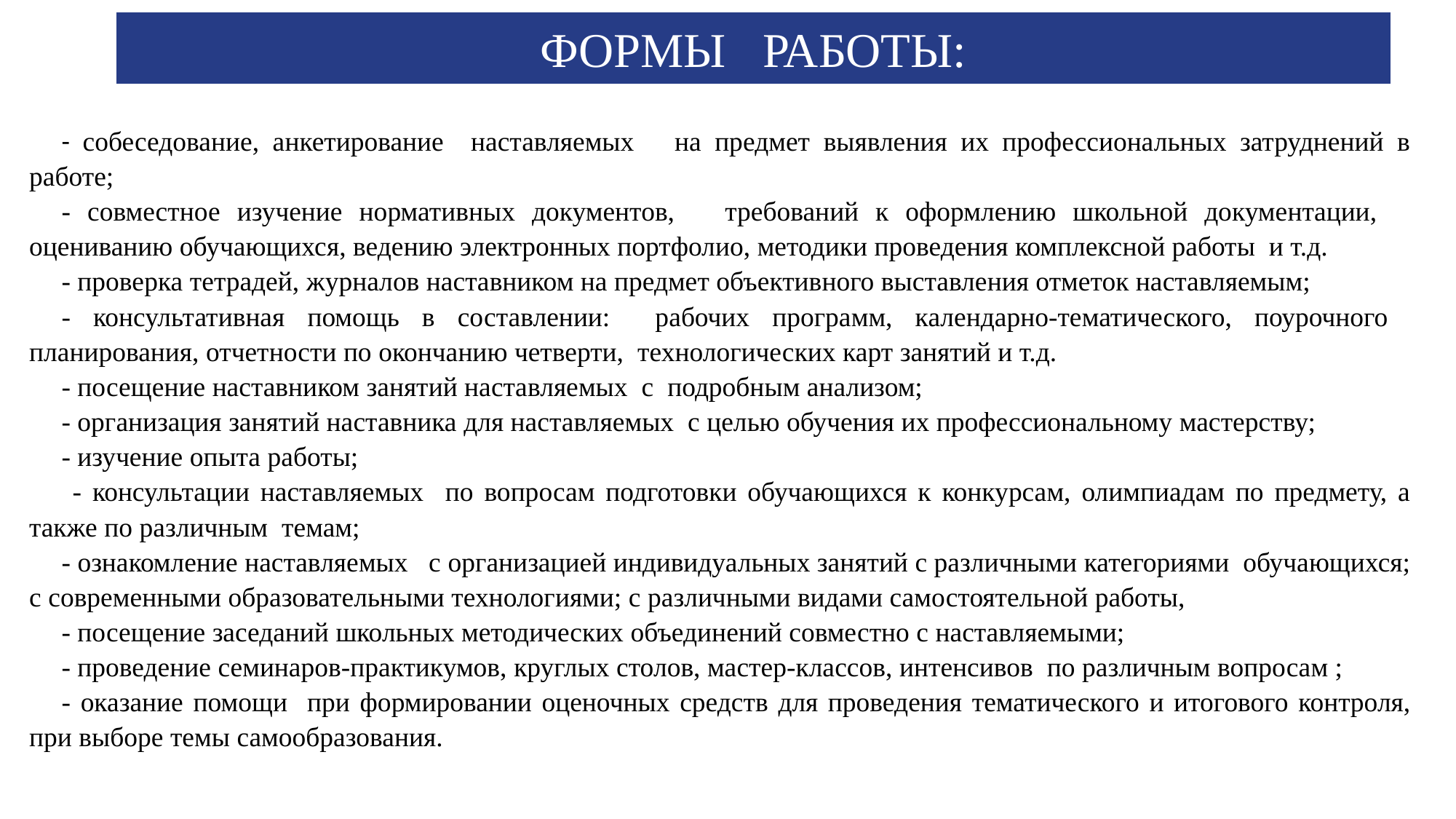

ФОРМЫ   РАБОТЫ:

- собеседование, анкетирование  наставляемых   на предмет выявления их профессиональных затруднений в работе;
- совместное изучение нормативных документов,   требований к оформлению школьной документации,   оцениванию обучающихся, ведению электронных портфолио, методики проведения комплексной работы  и т.д.
- проверка тетрадей, журналов наставником на предмет объективного выставления отметок наставляемым;
- консультативная помощь в составлении:  рабочих программ, календарно-тематического, поурочного  планирования, отчетности по окончанию четверти,  технологических карт занятий и т.д.
- посещение наставником занятий наставляемых  с  подробным анализом;
- организация занятий наставника для наставляемых  с целью обучения их профессиональному мастерству;
- изучение опыта работы;
 - консультации наставляемых  по вопросам подготовки обучающихся к конкурсам, олимпиадам по предмету, а также по различным  темам;
- ознакомление наставляемых   с организацией индивидуальных занятий с различными категориями  обучающихся; с современными образовательными технологиями; с различными видами самостоятельной работы,
- посещение заседаний школьных методических объединений совместно с наставляемыми;
- проведение семинаров-практикумов, круглых столов, мастер-классов, интенсивов  по различным вопросам ;
- оказание помощи  при формировании оценочных средств для проведения тематического и итогового контроля, при выборе темы самообразования.